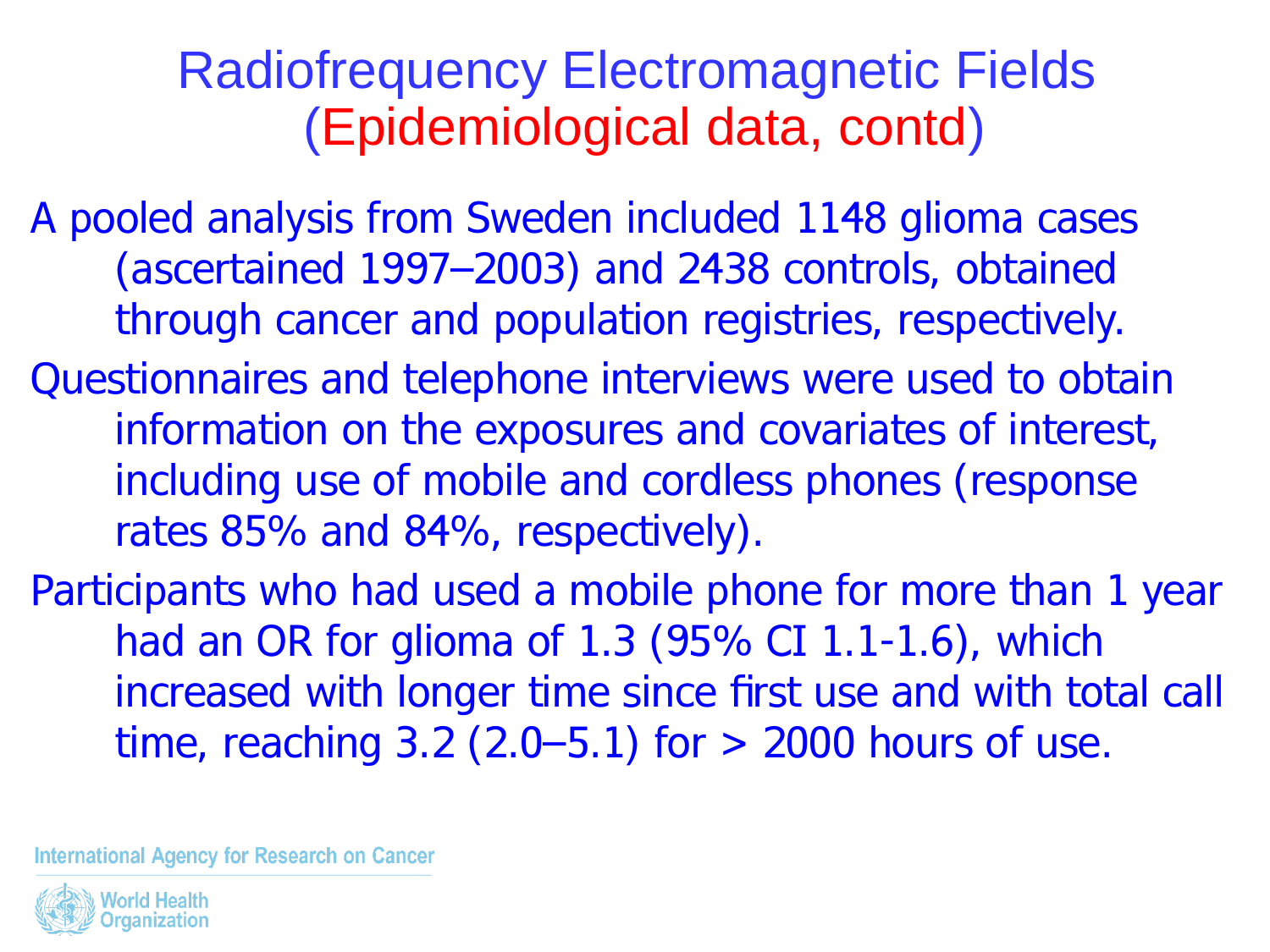

Radiofrequency Electromagnetic Fields
 (Epidemiological data, contd)
A pooled analysis from Sweden included 1148 glioma cases (ascertained 1997–2003) and 2438 controls, obtained through cancer and population registries, respectively.
Questionnaires and telephone interviews were used to obtain information on the exposures and covariates of interest, including use of mobile and cordless phones (response rates 85% and 84%, respectively).
Participants who had used a mobile phone for more than 1 year had an OR for glioma of 1.3 (95% CI 1.1-1.6), which increased with longer time since first use and with total call time, reaching 3.2 (2.0–5.1) for > 2000 hours of use.